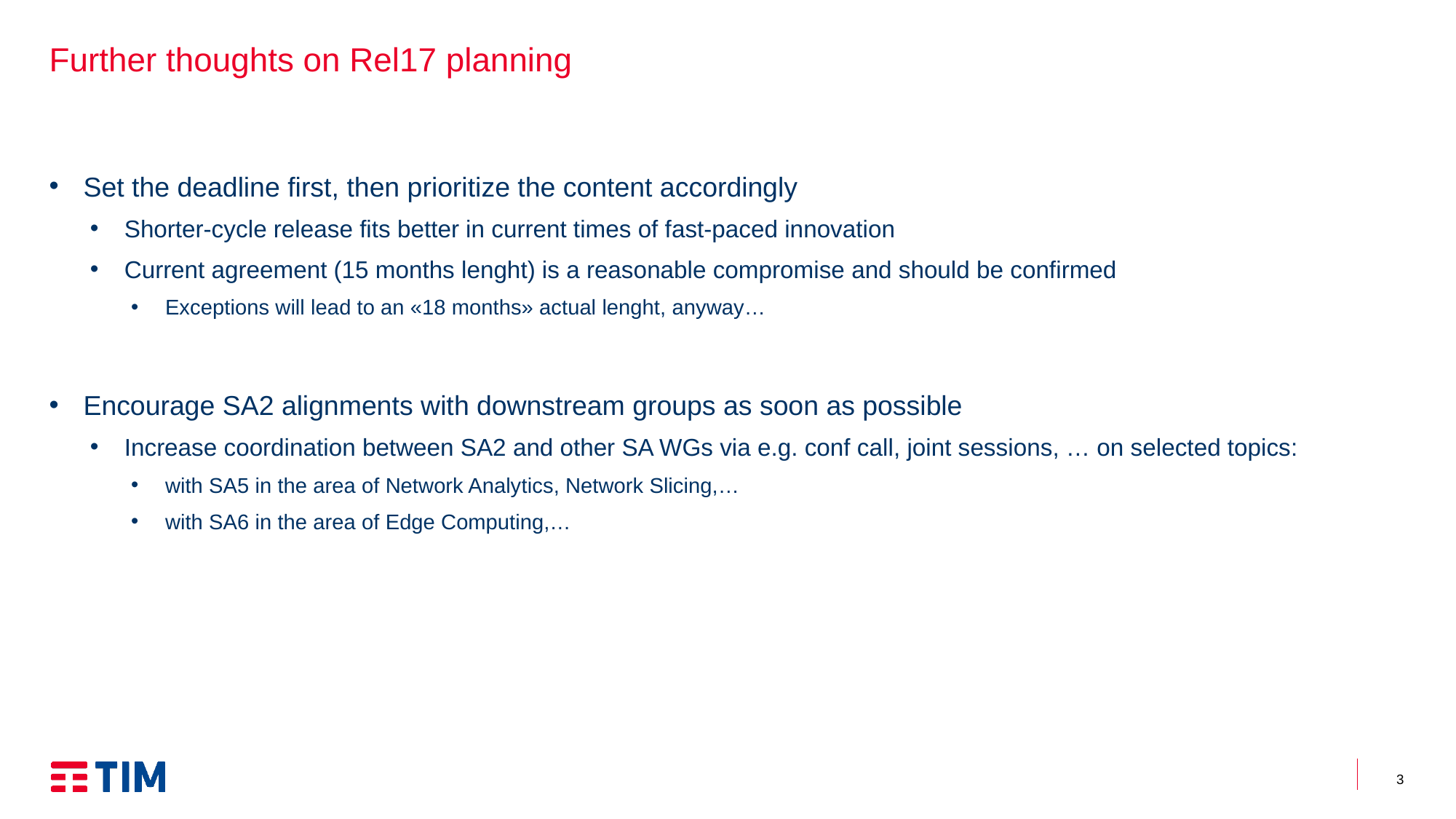

# Further thoughts on Rel17 planning
Set the deadline first, then prioritize the content accordingly
Shorter-cycle release fits better in current times of fast-paced innovation
Current agreement (15 months lenght) is a reasonable compromise and should be confirmed
Exceptions will lead to an «18 months» actual lenght, anyway…

Encourage SA2 alignments with downstream groups as soon as possible
Increase coordination between SA2 and other SA WGs via e.g. conf call, joint sessions, … on selected topics:
with SA5 in the area of Network Analytics, Network Slicing,…
with SA6 in the area of Edge Computing,…